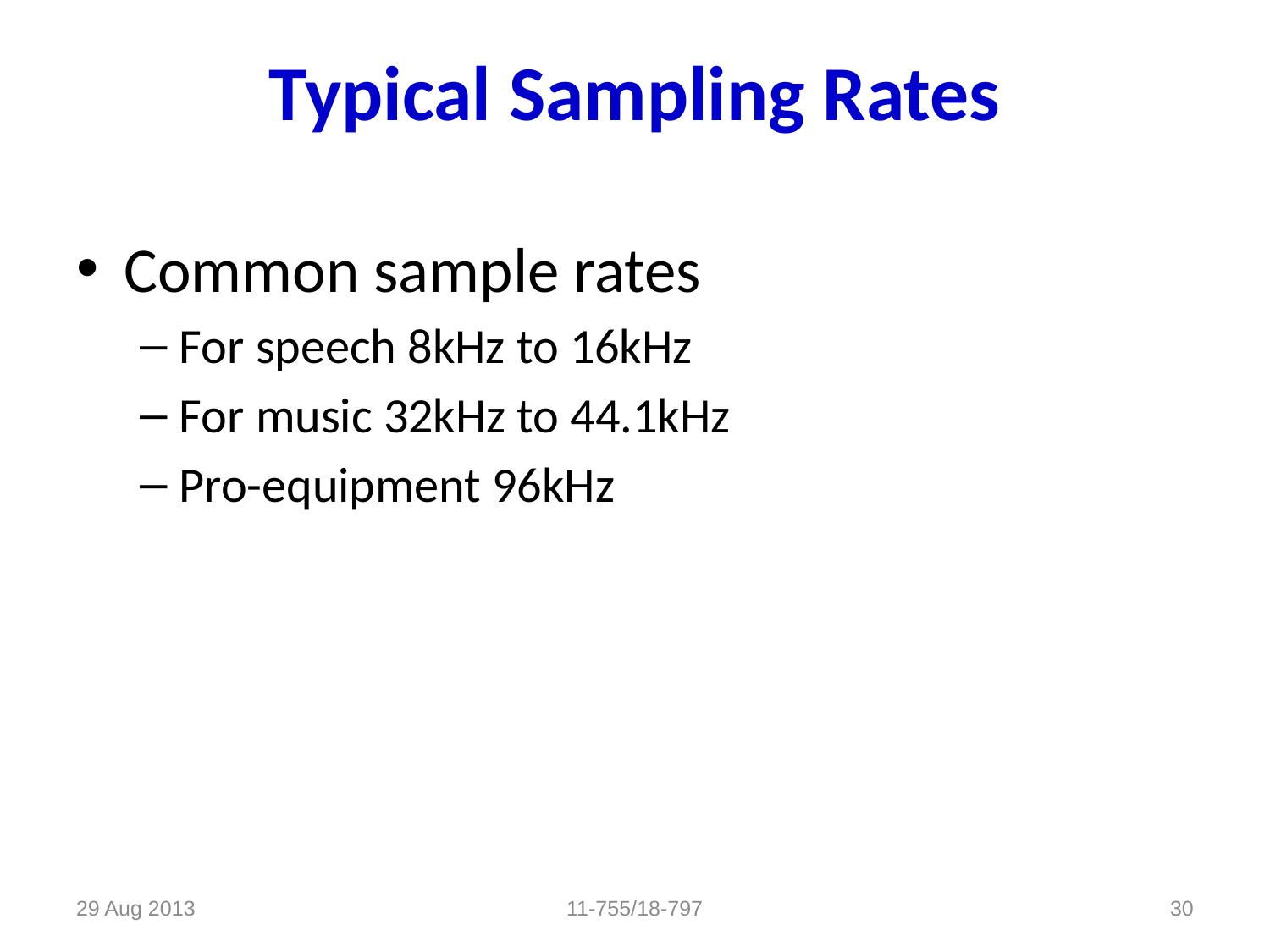

# Typical Sampling Rates
Common sample rates
For speech 8kHz to 16kHz
For music 32kHz to 44.1kHz
Pro-equipment 96kHz

29 Aug 2013
11-755/18-797
30